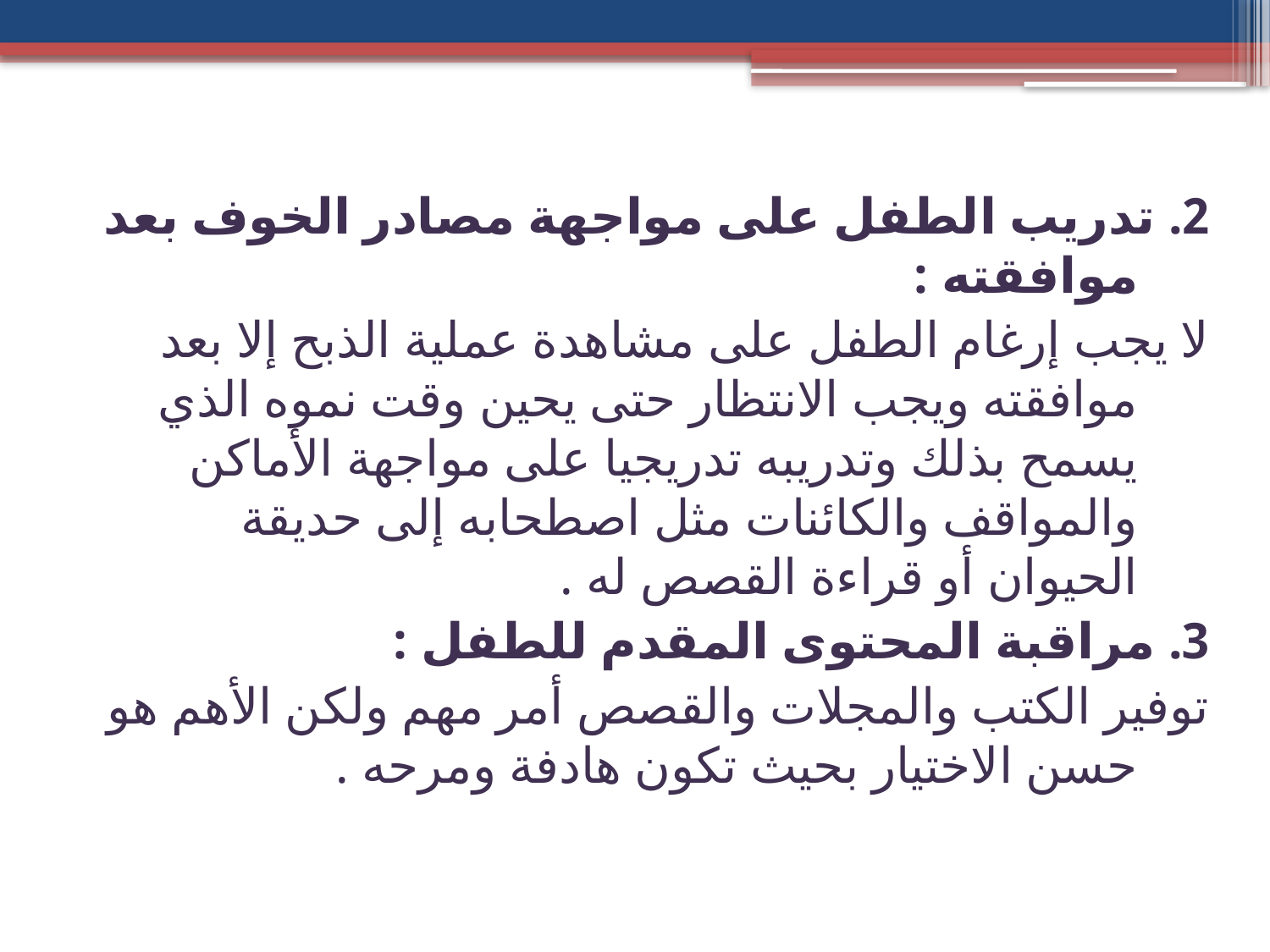

2. تدريب الطفل على مواجهة مصادر الخوف بعد موافقته :
لا يجب إرغام الطفل على مشاهدة عملية الذبح إلا بعد موافقته ويجب الانتظار حتى يحين وقت نموه الذي يسمح بذلك وتدريبه تدريجيا على مواجهة الأماكن والمواقف والكائنات مثل اصطحابه إلى حديقة الحيوان أو قراءة القصص له .
3. مراقبة المحتوى المقدم للطفل :
توفير الكتب والمجلات والقصص أمر مهم ولكن الأهم هو حسن الاختيار بحيث تكون هادفة ومرحه .